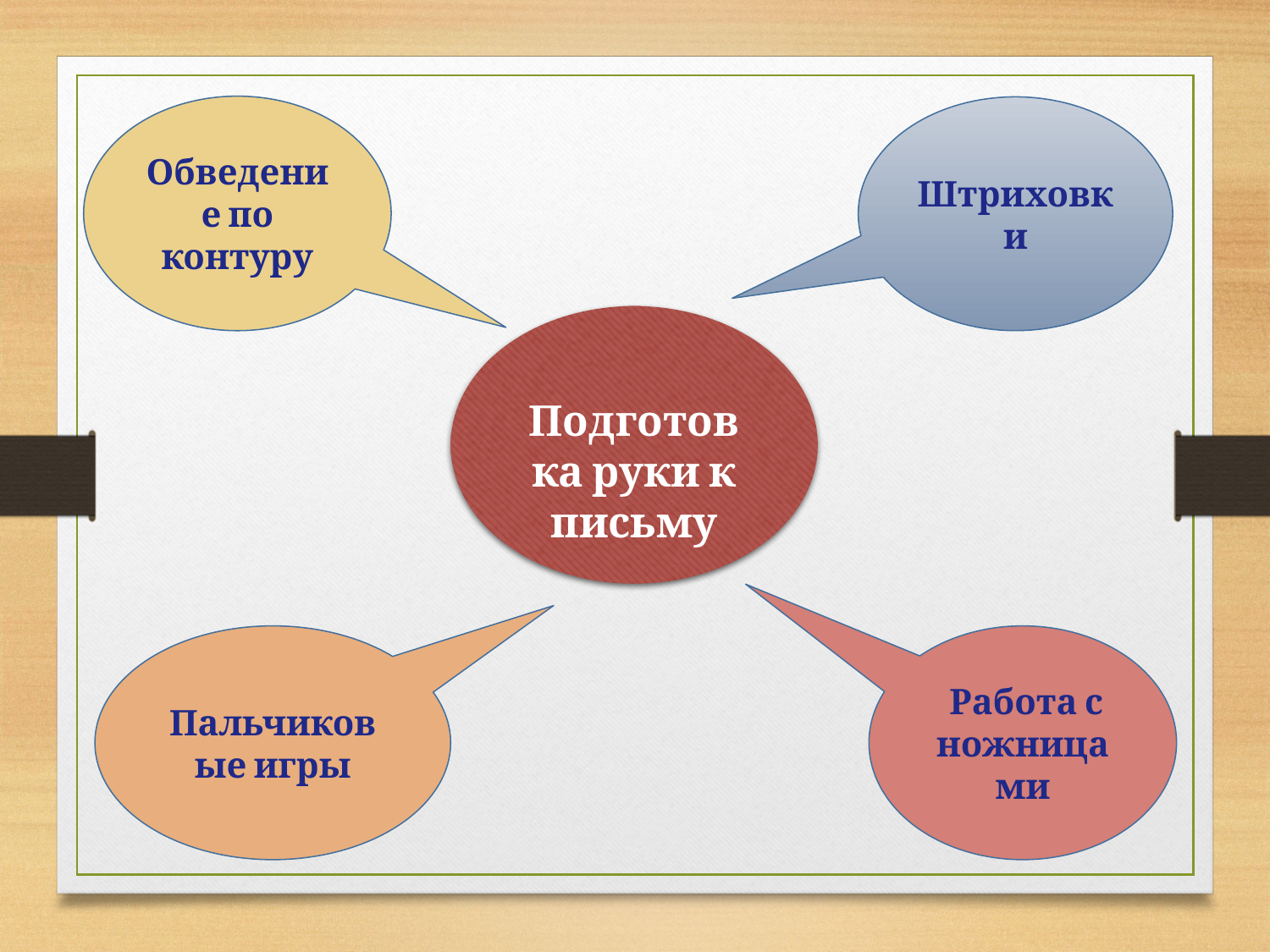

Обведение по контуру
Штриховки
 Подготовка руки к письму
Пальчиковые игры
 Работа с ножницами